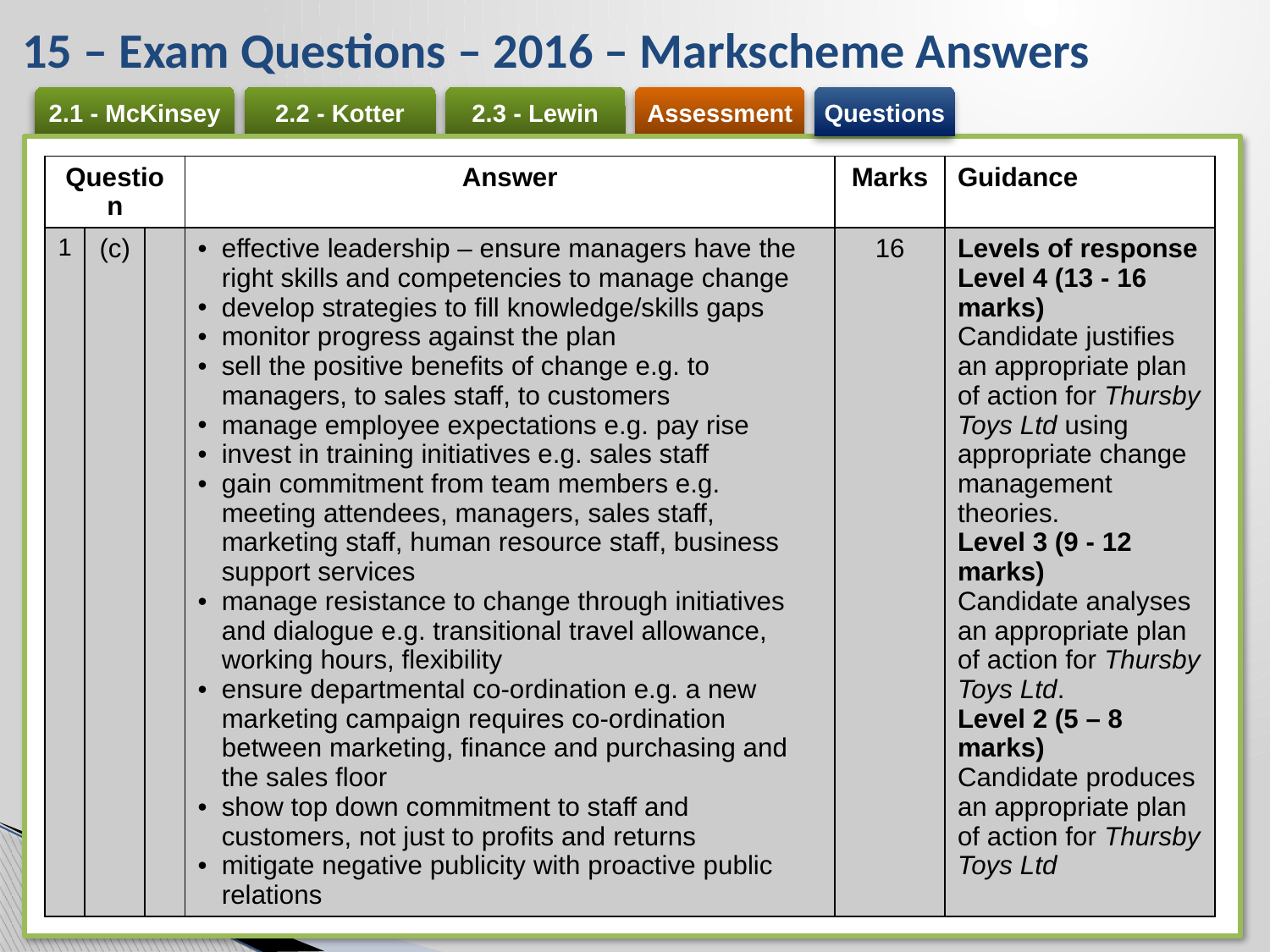

# 15 – Exam Questions – 2016 – Markscheme Answers
| Question |  |  | Answer | Marks | Guidance |
| --- | --- | --- | --- | --- | --- |
| 1 | (c) |  | effective leadership – ensure managers have the right skills and competencies to manage change develop strategies to fill knowledge/skills gaps monitor progress against the plan sell the positive benefits of change e.g. to managers, to sales staff, to customers manage employee expectations e.g. pay rise invest in training initiatives e.g. sales staff gain commitment from team members e.g. meeting attendees, managers, sales staff, marketing staff, human resource staff, business support services manage resistance to change through initiatives and dialogue e.g. transitional travel allowance, working hours, flexibility ensure departmental co-ordination e.g. a new marketing campaign requires co-ordination between marketing, finance and purchasing and the sales floor show top down commitment to staff and customers, not just to profits and returns mitigate negative publicity with proactive public relations | 16 | Levels of response Level 4 (13 - 16 marks) Candidate justifies an appropriate plan of action for Thursby Toys Ltd using appropriate change management theories. Level 3 (9 - 12 marks) Candidate analyses an appropriate plan of action for Thursby Toys Ltd. Level 2 (5 – 8 marks) Candidate produces an appropriate plan of action for Thursby Toys Ltd |